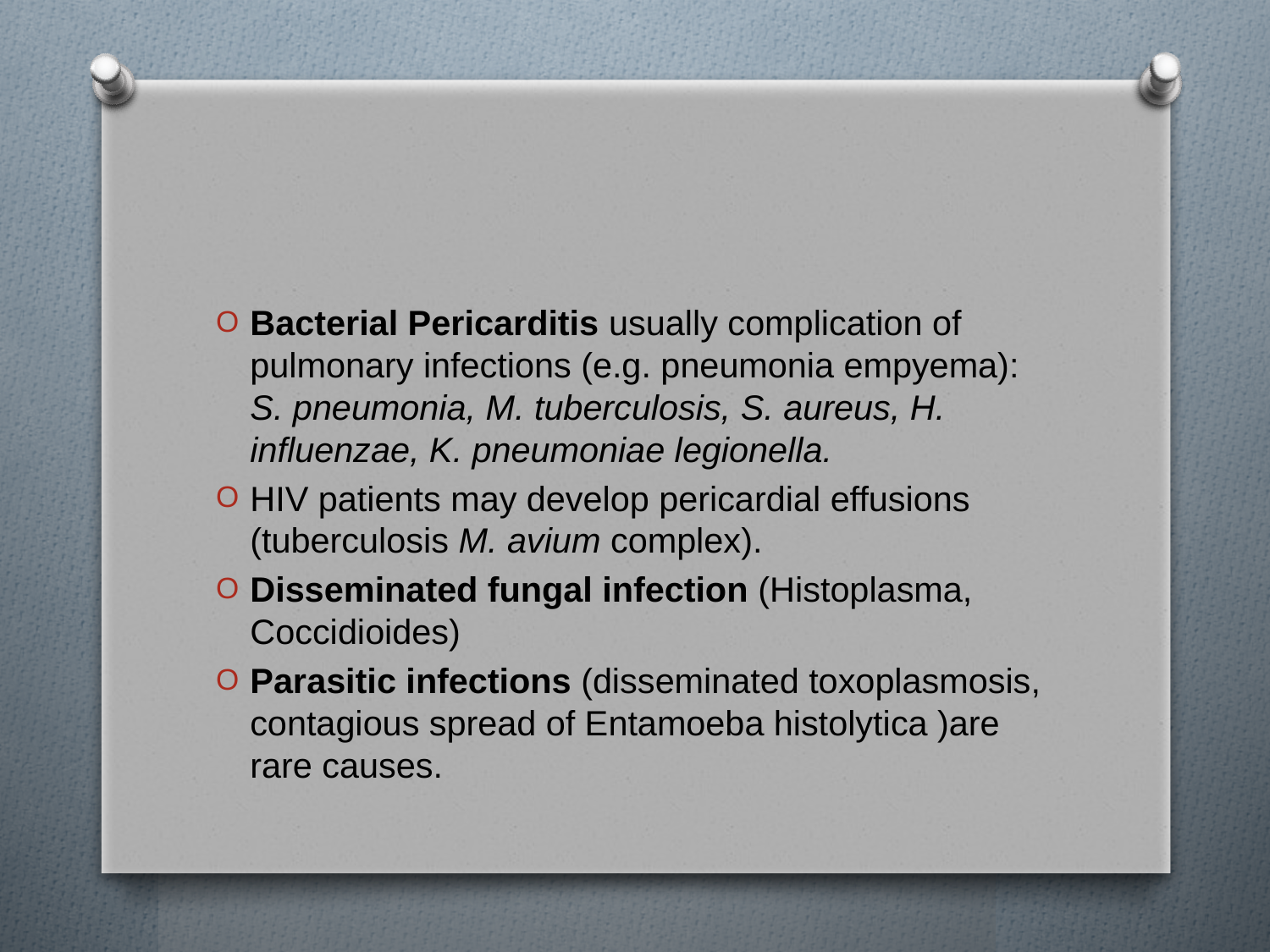

Bacterial Pericarditis usually complication of pulmonary infections (e.g. pneumonia empyema): S. pneumonia, M. tuberculosis, S. aureus, H. influenzae, K. pneumoniae legionella.
HIV patients may develop pericardial effusions (tuberculosis M. avium complex).
Disseminated fungal infection (Histoplasma, Coccidioides)
Parasitic infections (disseminated toxoplasmosis, contagious spread of Entamoeba histolytica )are rare causes.